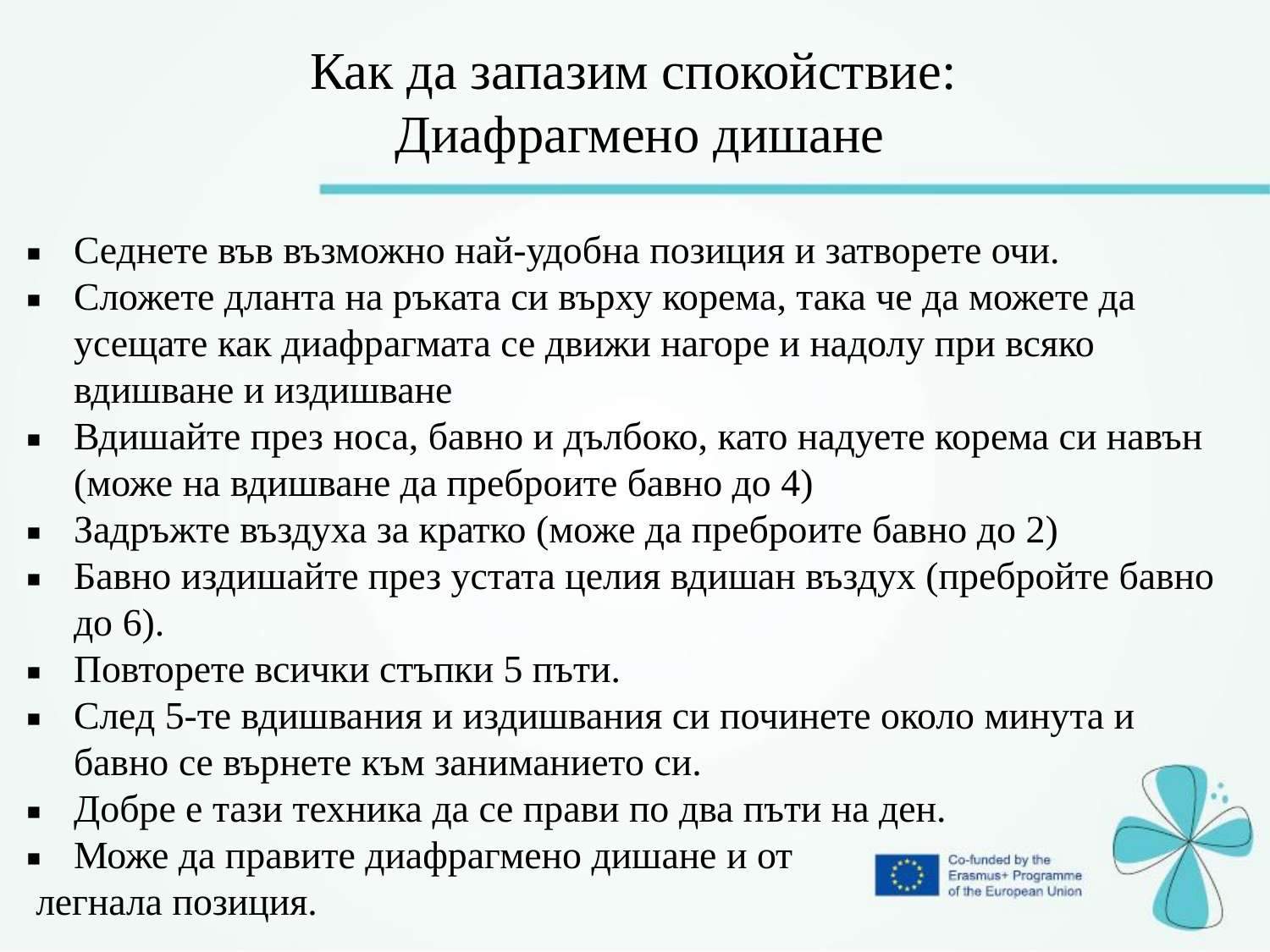

Как да запазим спокойствие:
Диафрагмено дишане
Седнете във възможно най-удобна позиция и затворете очи.
Сложете дланта на ръката си върху корема, така че да можете да усещате как диафрагмата се движи нагоре и надолу при всяко вдишване и издишване
Вдишайте през носа, бавно и дълбоко, като надуете корема си навън (може на вдишване да преброите бавно до 4)
Задръжте въздуха за кратко (може да преброите бавно до 2)
Бавно издишайте през устата целия вдишан въздух (пребройте бавно до 6).
Повторете всички стъпки 5 пъти.
След 5-те вдишвания и издишвания си починете около минута и бавно се върнете към заниманието си.
Добре е тази техника да се прави по два пъти на ден.
Може да правите диафрагмено дишане и от
 легнала позиция.